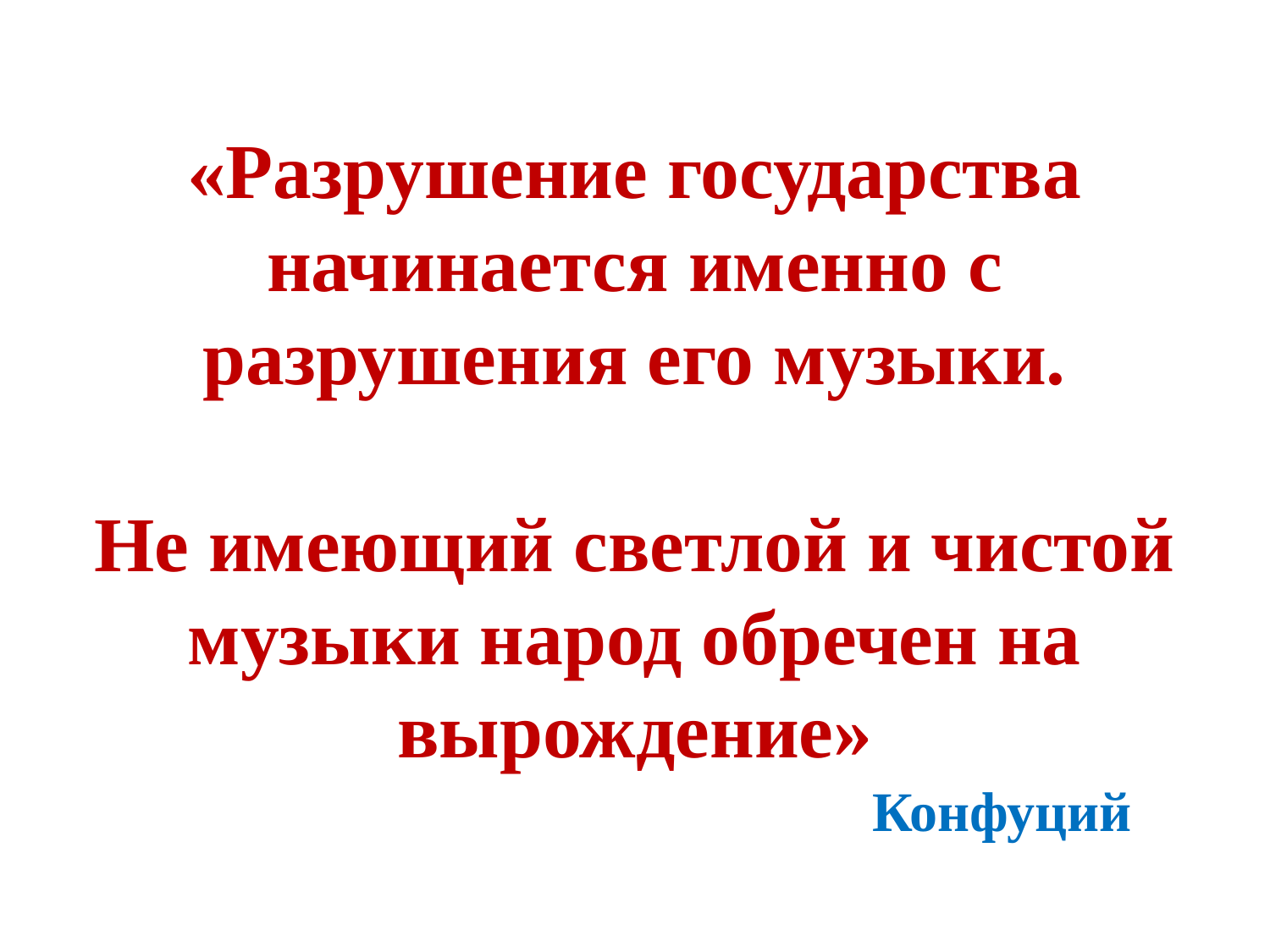

# «Разрушение государства начинается именно с разрушения его музыки. Не имеющий светлой и чистой музыки народ обречен на вырождение»

                                                         Конфуций